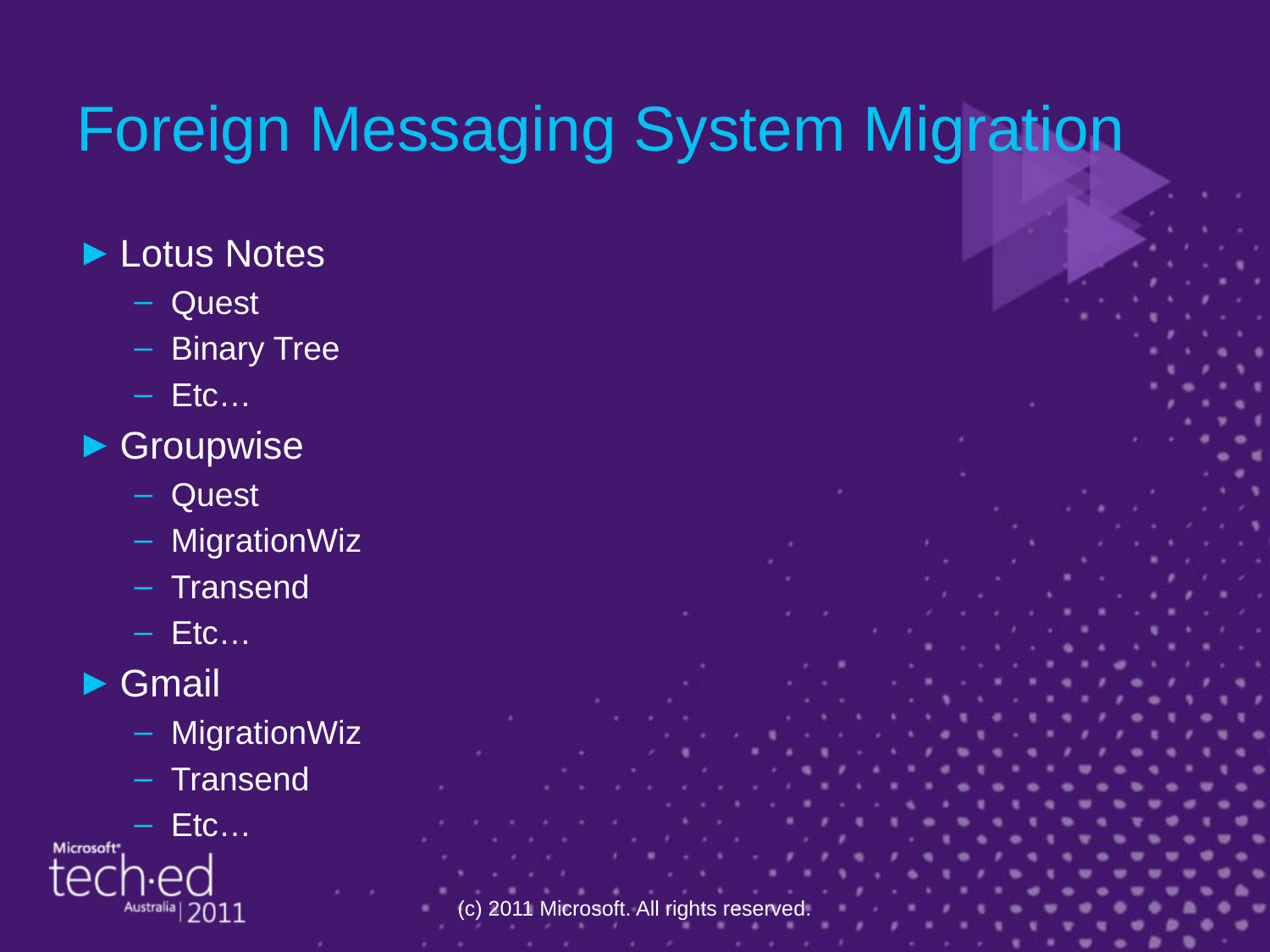

# Foreign Messaging System Migration
Lotus Notes
Quest
Binary Tree
Etc…
Groupwise
Quest
MigrationWiz
Transend
Etc…
Gmail
MigrationWiz
Transend
Etc…
(c) 2011 Microsoft. All rights reserved.